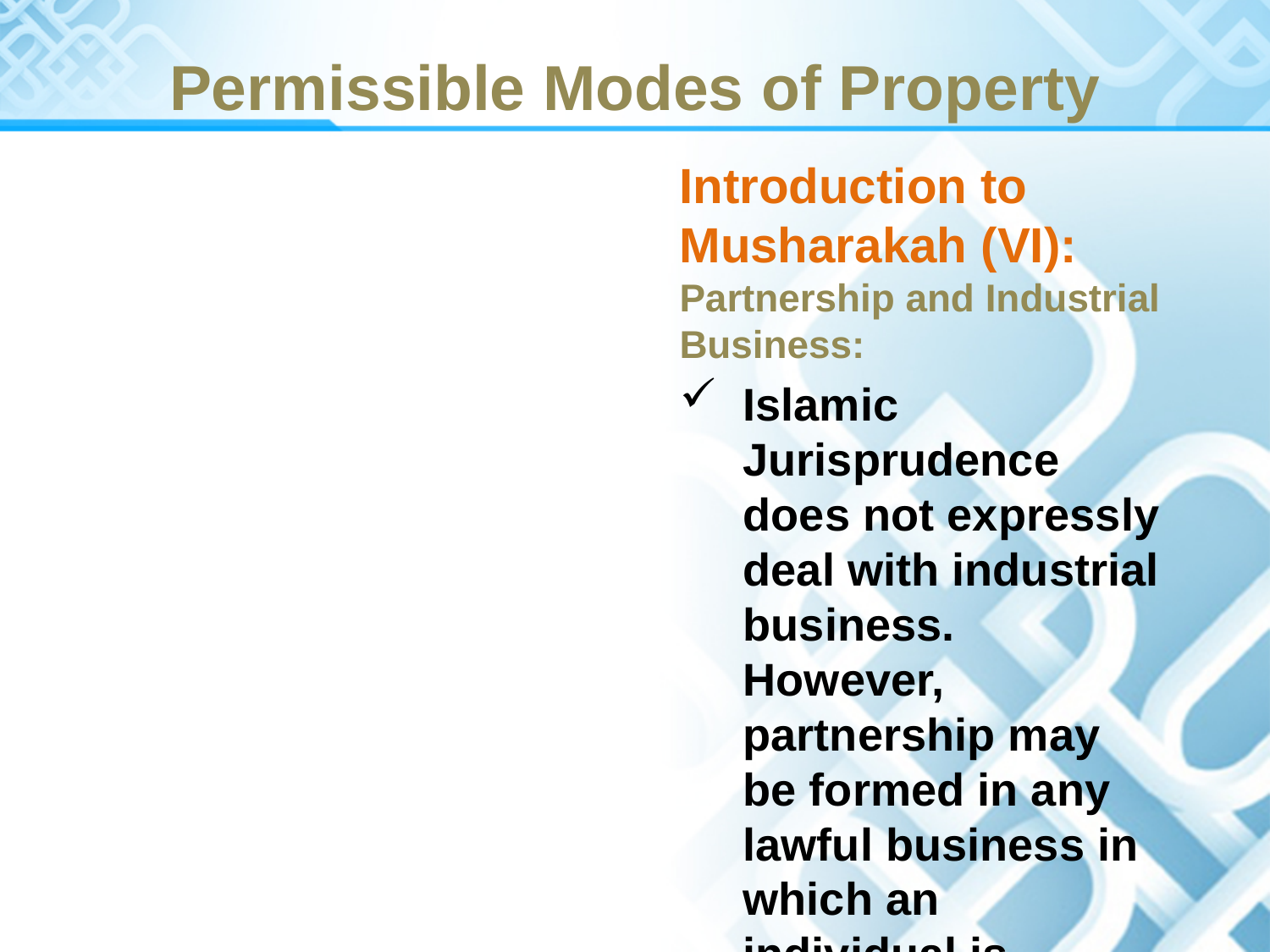

Permissible Modes of Property
Introduction to Musharakah (VI): Partnership and Industrial Business:
Islamic Jurisprudence does not expressly deal with industrial business. However, partnership may be formed in any lawful business in which an individual is permitted to engage.